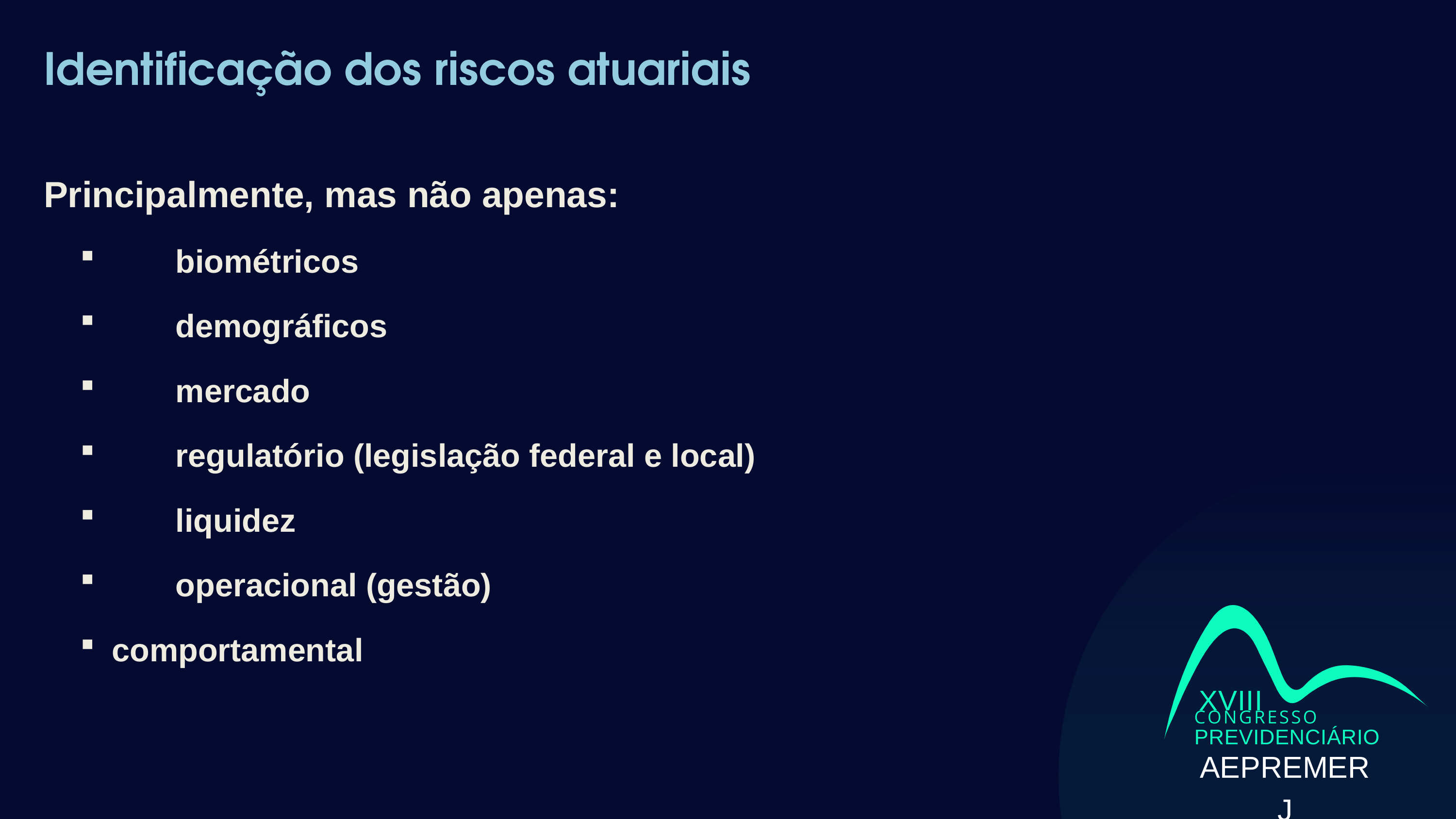

# Identificação dos riscos atuariais
Principalmente, mas não apenas:
	biométricos
	demográficos
	mercado
	regulatório (legislação federal e local)
	liquidez
	operacional (gestão)
 comportamental

XVIII
CONGRESSO
PREVIDENCIÁRIO
AEPREMERJ